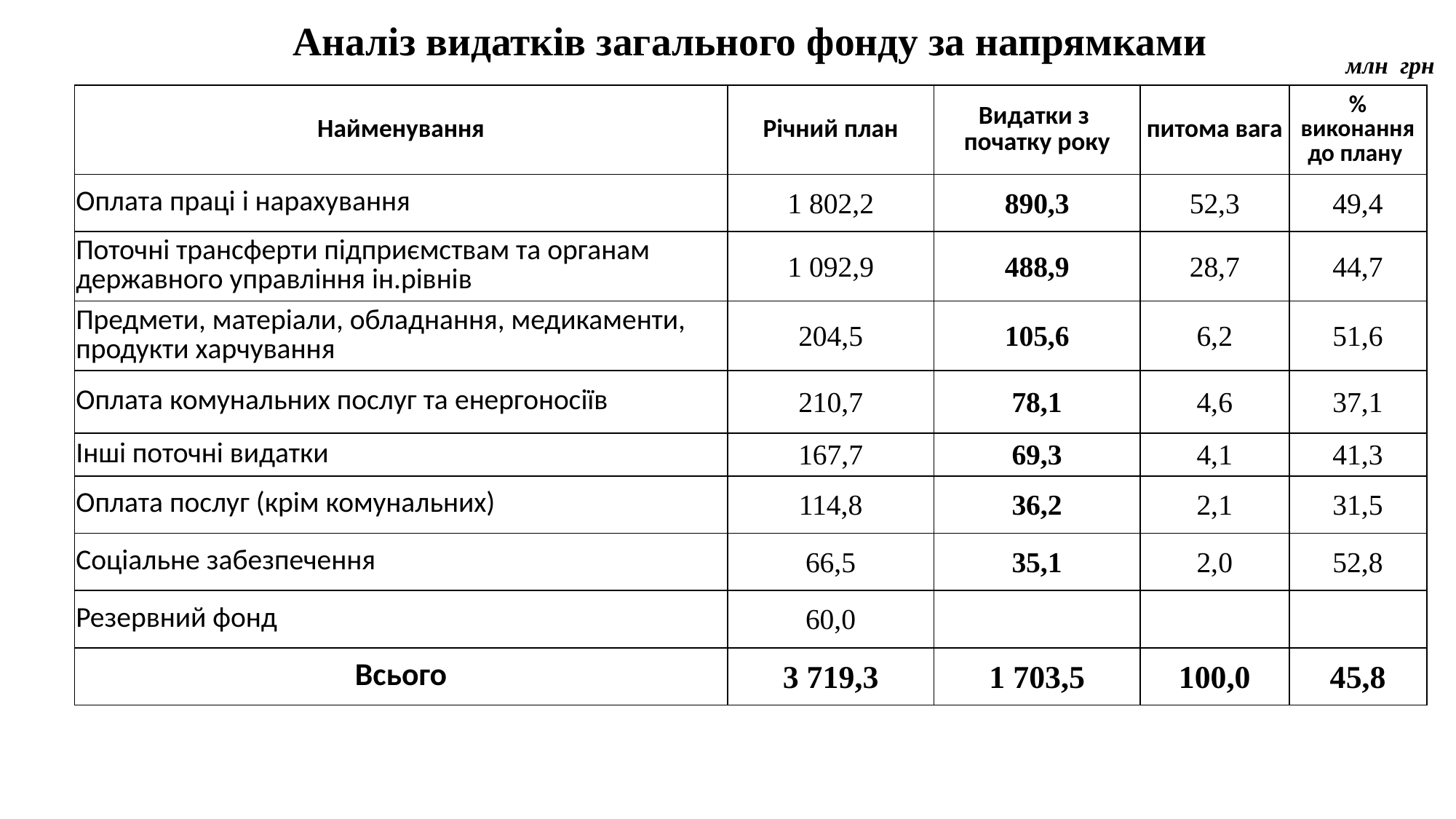

# Аналіз видатків загального фонду за напрямками

млн  грн
| Найменування | Річний план | Видатки з початку року | питома вага | % виконання до плану |
| --- | --- | --- | --- | --- |
| Оплата праці і нарахування | 1 802,2 | 890,3 | 52,3 | 49,4 |
| Поточні трансферти підприємствам та органам державного управління ін.рівнів | 1 092,9 | 488,9 | 28,7 | 44,7 |
| Предмети, матеріали, обладнання, медикаменти, продукти харчування | 204,5 | 105,6 | 6,2 | 51,6 |
| Оплата комунальних послуг та енергоносіїв | 210,7 | 78,1 | 4,6 | 37,1 |
| Інші поточні видатки | 167,7 | 69,3 | 4,1 | 41,3 |
| Оплата послуг (крім комунальних) | 114,8 | 36,2 | 2,1 | 31,5 |
| Соціальне забезпечення | 66,5 | 35,1 | 2,0 | 52,8 |
| Резервний фонд | 60,0 |  |  |  |
| Всього | 3 719,3 | 1 703,5 | 100,0 | 45,8 |